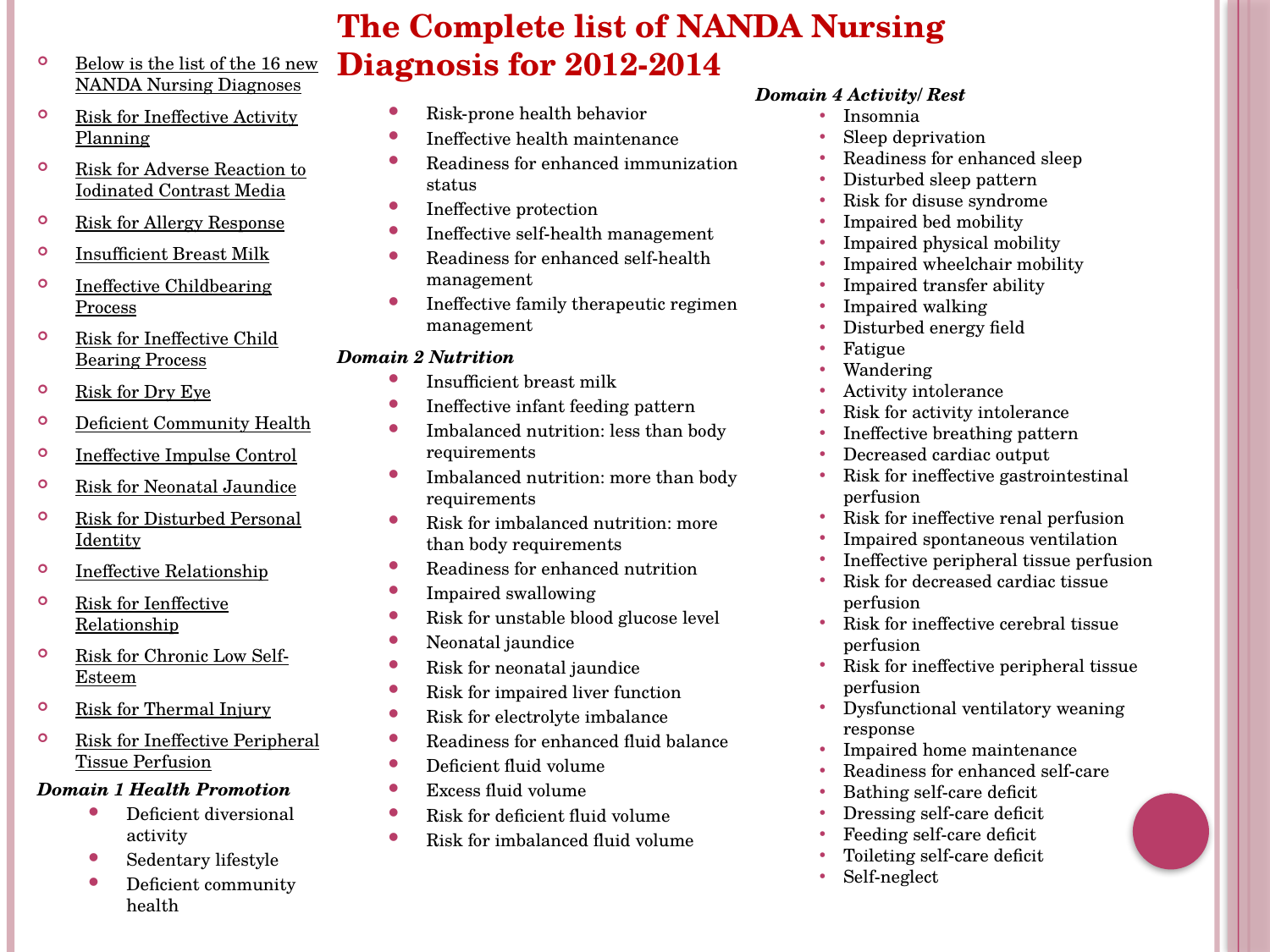

The Complete list of NANDA Nursing Diagnosis for 2012-2014
Below is the list of the 16 new NANDA Nursing Diagnoses
Risk for Ineffective Activity Planning
Risk for Adverse Reaction to Iodinated Contrast Media
Risk for Allergy Response
Insufficient Breast Milk
Ineffective Childbearing Process
Risk for Ineffective Child Bearing Process
Risk for Dry Eye
Deficient Community Health
Ineffective Impulse Control
Risk for Neonatal Jaundice
Risk for Disturbed Personal Identity
Ineffective Relationship
Risk for Ienffective Relationship
Risk for Chronic Low Self-Esteem
Risk for Thermal Injury
Risk for Ineffective Peripheral Tissue Perfusion

Domain 4 Activity/ Rest
Insomnia
Sleep deprivation
Readiness for enhanced sleep
Disturbed sleep pattern
Risk for disuse syndrome
Impaired bed mobility
Impaired physical mobility
Impaired wheelchair mobility
Impaired transfer ability
Impaired walking
Disturbed energy field
Fatigue
Wandering
Activity intolerance
Risk for activity intolerance
Ineffective breathing pattern
Decreased cardiac output
Risk for ineffective gastrointestinal perfusion
Risk for ineffective renal perfusion
Impaired spontaneous ventilation
Ineffective peripheral tissue perfusion
Risk for decreased cardiac tissue perfusion
Risk for ineffective cerebral tissue perfusion
Risk for ineffective peripheral tissue perfusion
Dysfunctional ventilatory weaning response
Impaired home maintenance
Readiness for enhanced self-care
Bathing self-care deficit
Dressing self-care deficit
Feeding self-care deficit
Toileting self-care deficit
Self-neglect
Risk-prone health behavior
Ineffective health maintenance
Readiness for enhanced immunization status
Ineffective protection
Ineffective self-health management
Readiness for enhanced self-health management
Ineffective family therapeutic regimen management
Domain 2 Nutrition
Insufficient breast milk
Ineffective infant feeding pattern
Imbalanced nutrition: less than body requirements
Imbalanced nutrition: more than body requirements
Risk for imbalanced nutrition: more than body requirements
Readiness for enhanced nutrition
Impaired swallowing
Risk for unstable blood glucose level
Neonatal jaundice
Risk for neonatal jaundice
Risk for impaired liver function
Risk for electrolyte imbalance
Readiness for enhanced fluid balance
Deficient fluid volume
Excess fluid volume
Risk for deficient fluid volume
Risk for imbalanced fluid volume

Domain 1 Health Promotion
Deficient diversional activity
Sedentary lifestyle
Deficient community health